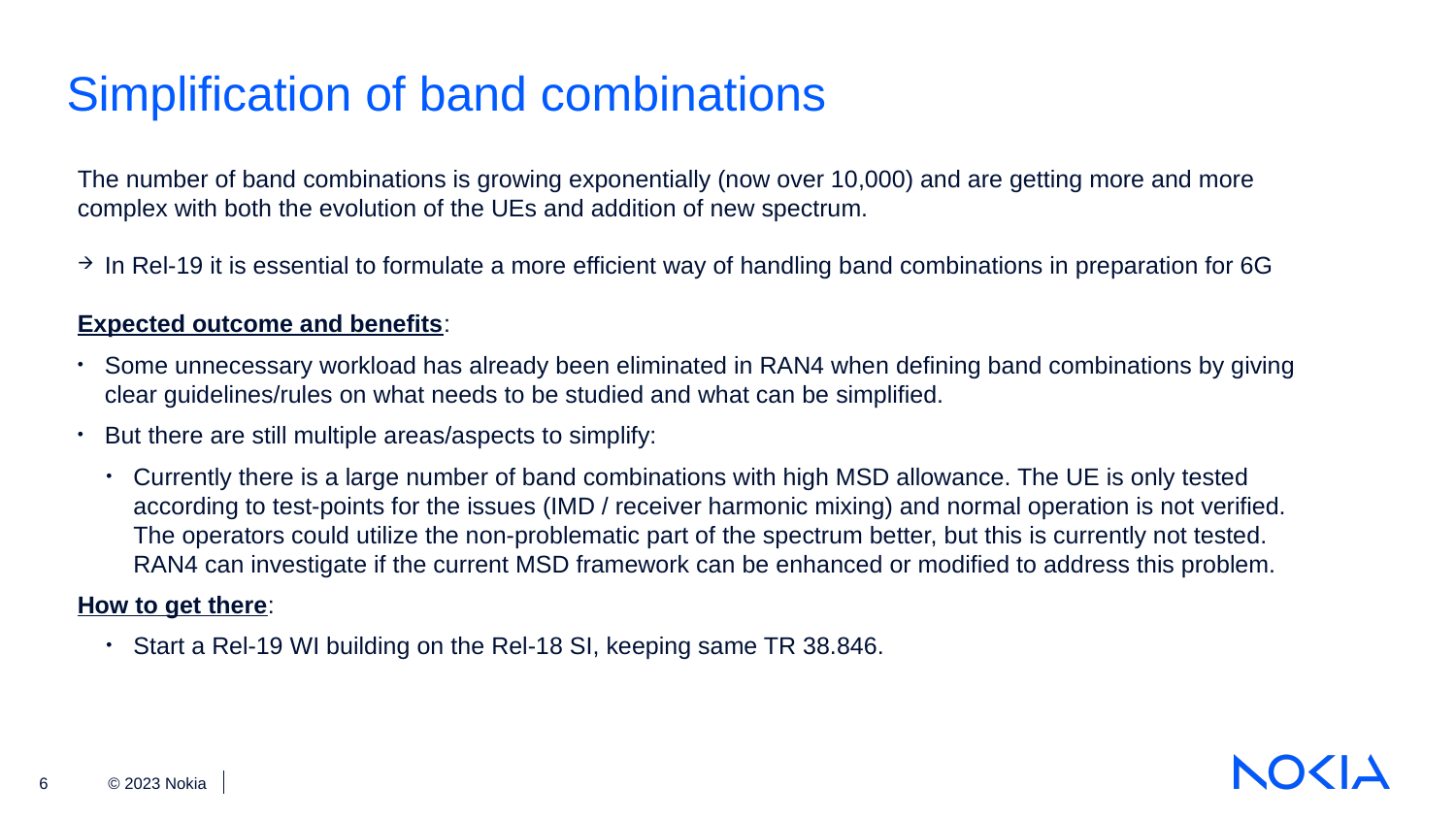

Simplification of band combinations
The number of band combinations is growing exponentially (now over 10,000) and are getting more and more complex with both the evolution of the UEs and addition of new spectrum.
In Rel-19 it is essential to formulate a more efficient way of handling band combinations in preparation for 6G
Expected outcome and benefits:
Some unnecessary workload has already been eliminated in RAN4 when defining band combinations by giving clear guidelines/rules on what needs to be studied and what can be simplified.
But there are still multiple areas/aspects to simplify:
Currently there is a large number of band combinations with high MSD allowance. The UE is only tested according to test-points for the issues (IMD / receiver harmonic mixing) and normal operation is not verified. The operators could utilize the non-problematic part of the spectrum better, but this is currently not tested. RAN4 can investigate if the current MSD framework can be enhanced or modified to address this problem.
How to get there:
Start a Rel-19 WI building on the Rel-18 SI, keeping same TR 38.846.